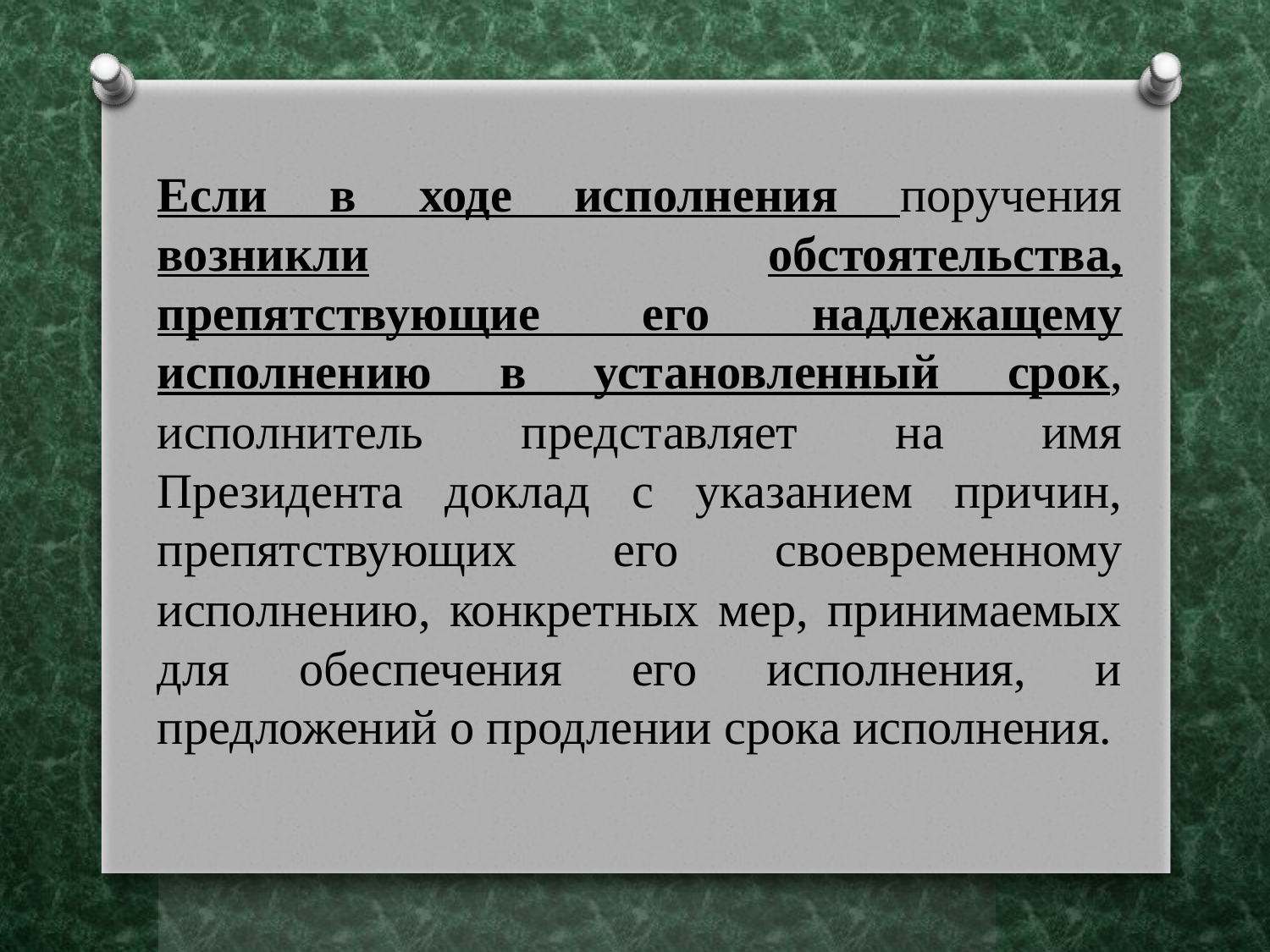

Если в ходе исполнения поручения возникли обстоятельства, препятствующие его надлежащему исполнению в установленный срок, исполнитель представляет на имя Президента доклад с указанием причин, препятствующих его своевременному исполнению, конкретных мер, принимаемых для обеспечения его исполнения, и предложений о продлении срока исполнения.